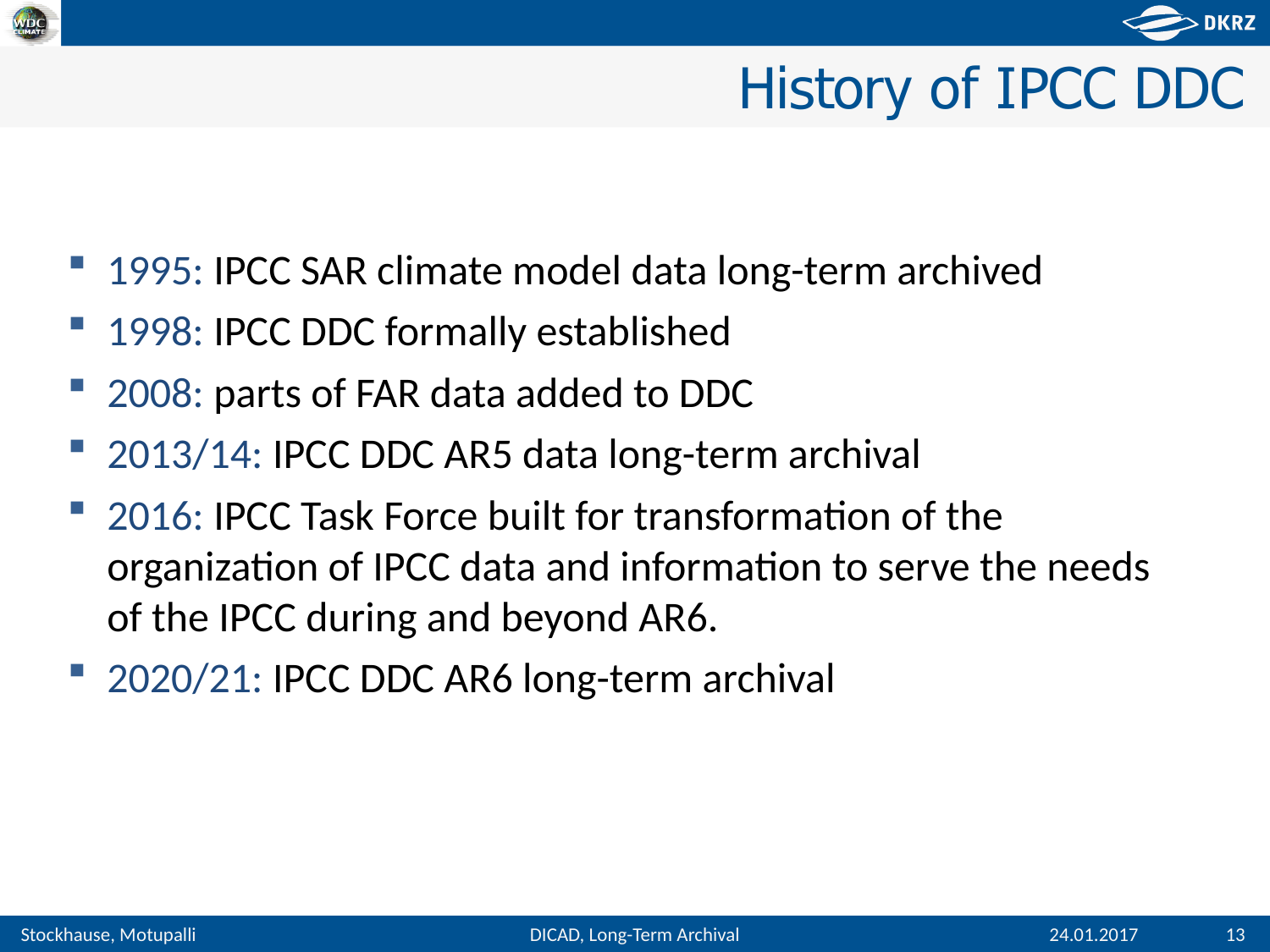

# History of IPCC DDC
1995: IPCC SAR climate model data long-term archived
1998: IPCC DDC formally established
2008: parts of FAR data added to DDC
2013/14: IPCC DDC AR5 data long-term archival
2016: IPCC Task Force built for transformation of the organization of IPCC data and information to serve the needs of the IPCC during and beyond AR6.
2020/21: IPCC DDC AR6 long-term archival
13
DICAD, Long-Term Archival
24.01.2017